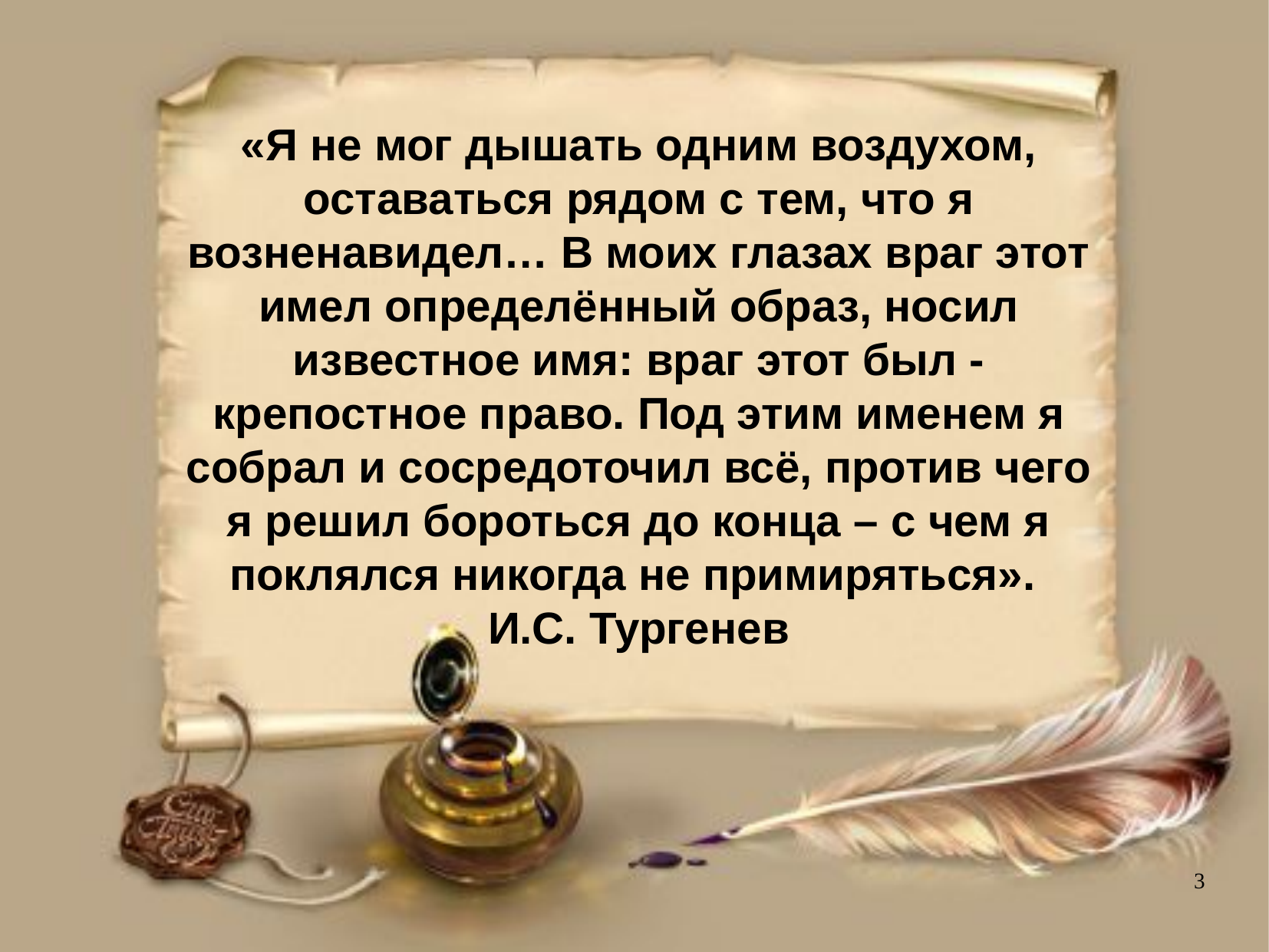

«Я не мог дышать одним воздухом, оставаться рядом с тем, что я возненавидел… В моих глазах враг этот имел определённый образ, носил известное имя: враг этот был - крепостное право. Под этим именем я собрал и сосредоточил всё, против чего я решил бороться до конца – с чем я поклялся никогда не примиряться».
И.С. Тургенев
3